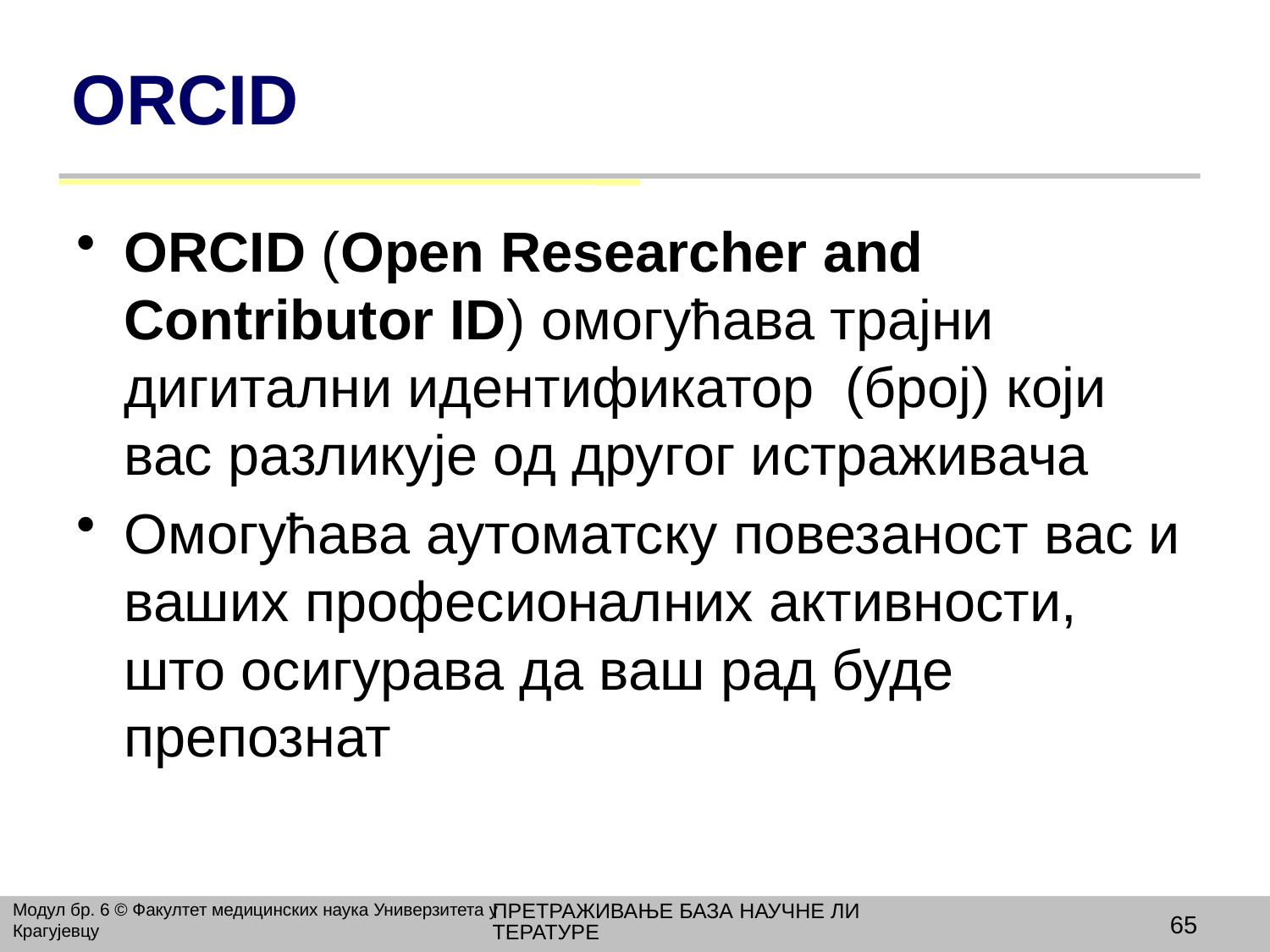

# ORCID
ORCID (Open Researcher and Contributor ID) омогућава трајни дигитални идентификатор  (број) који вас разликује од другог истраживача
Oмогућава аутоматску повезаност вас и ваших професионалних активности, што осигурава да ваш рад буде препознат
ПРЕТРАЖИВАЊЕ БАЗА НАУЧНЕ ЛИТЕРАТУРЕ
Модул бр. 6 © Факултет медицинских наука Универзитета у Крагујевцу
65